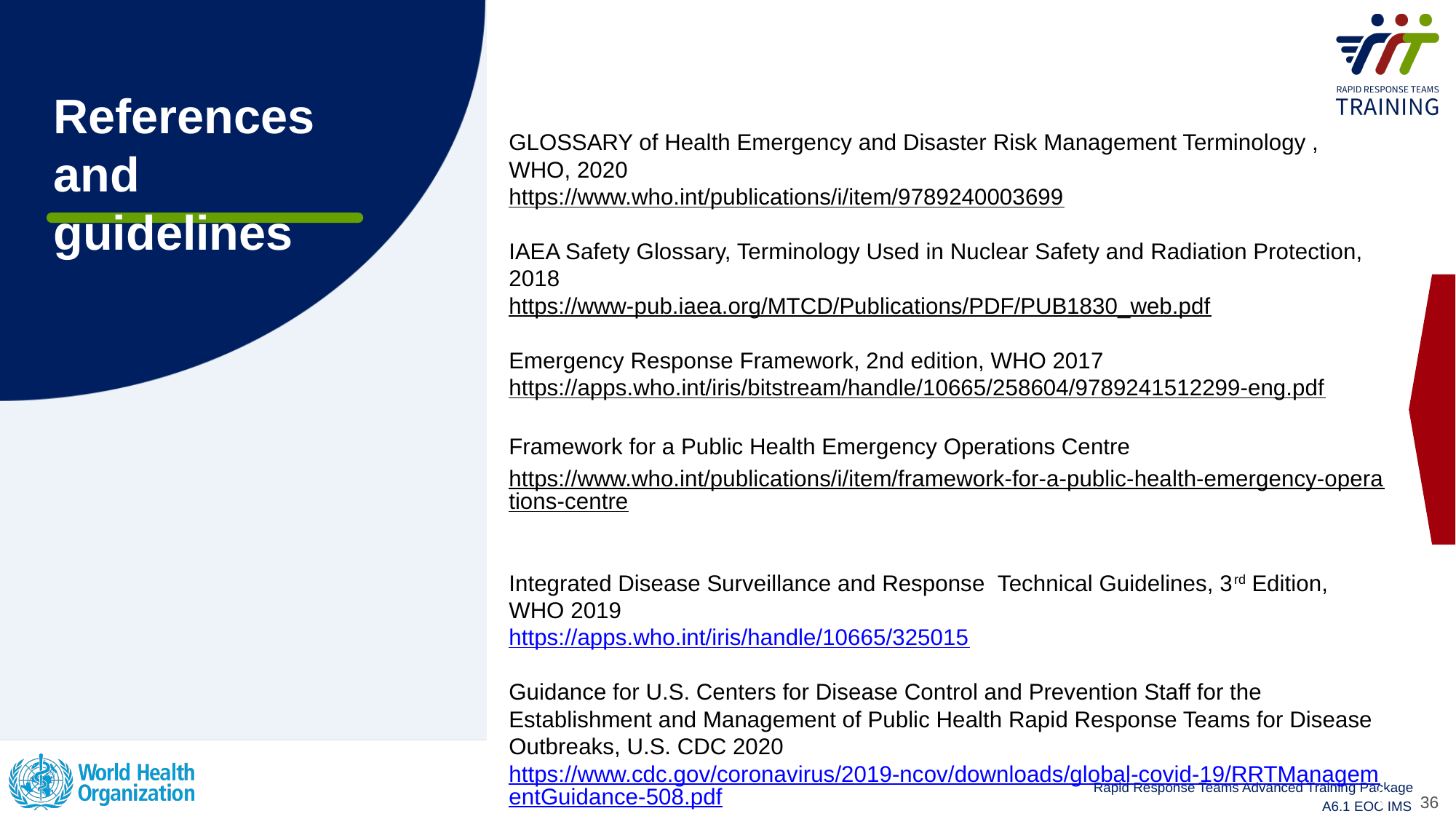

GLOSSARY of Health Emergency and Disaster Risk Management Terminology , WHO, 2020
https://www.who.int/publications/i/item/9789240003699

IAEA Safety Glossary, Terminology Used in Nuclear Safety and Radiation Protection, 2018
https://www-pub.iaea.org/MTCD/Publications/PDF/PUB1830_web.pdf

Emergency Response Framework, 2nd edition, WHO 2017
https://apps.who.int/iris/bitstream/handle/10665/258604/9789241512299-eng.pdf

Framework for a Public Health Emergency Operations Centre
https://www.who.int/publications/i/item/framework-for-a-public-health-emergency-operations-centre

Integrated Disease Surveillance and Response  Technical Guidelines, 3rd Edition, WHO 2019
https://apps.who.int/iris/handle/10665/325015

Guidance for U.S. Centers for Disease Control and Prevention Staff for the Establishment and Management of Public Health Rapid Response Teams for Disease Outbreaks, U.S. CDC 2020
https://www.cdc.gov/coronavirus/2019-ncov/downloads/global-covid-19/RRTManagementGuidance-508.pdf
36